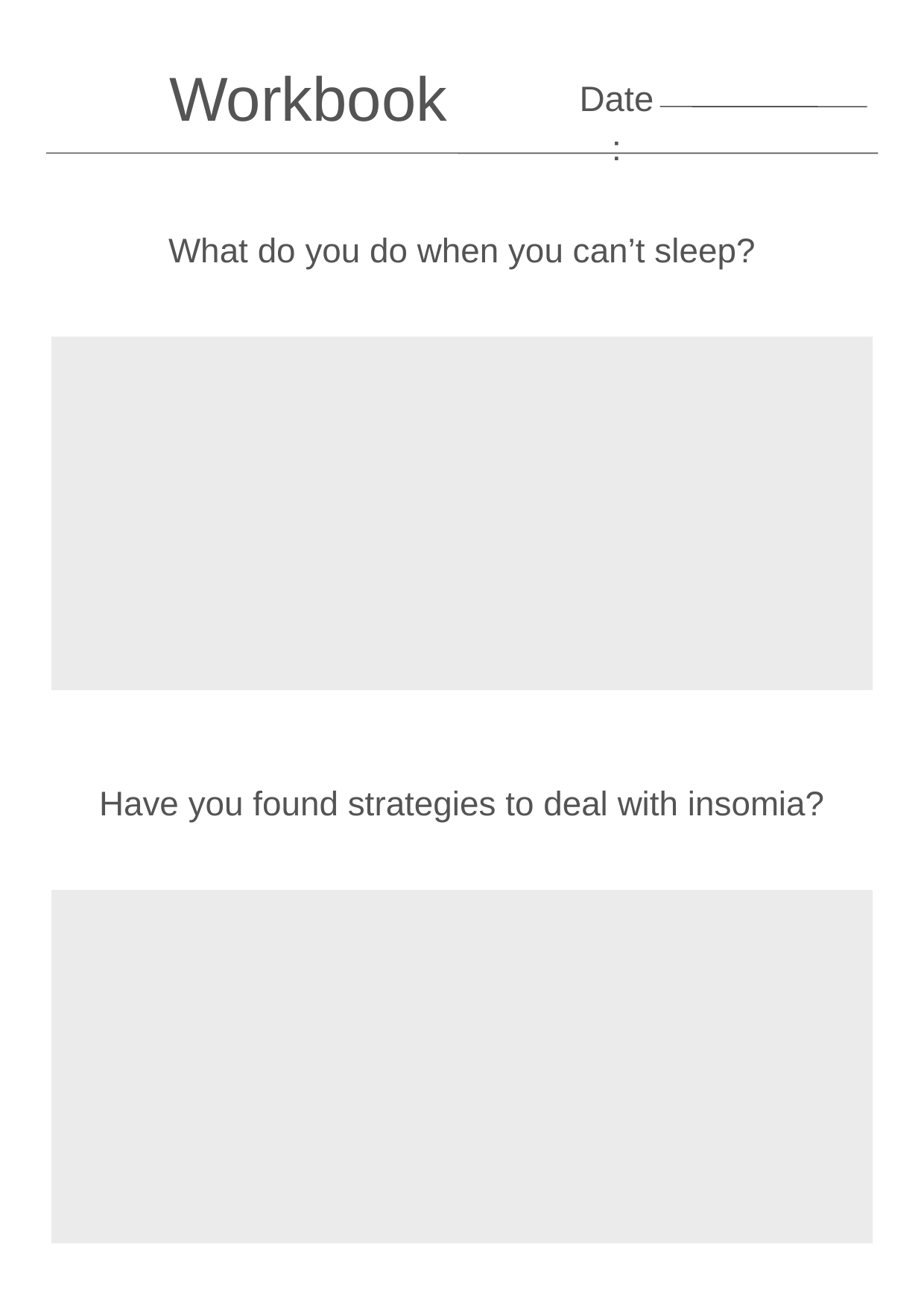

Workbook
Date:

What do you do when you can’t sleep?

Have you found strategies to deal with insomia?